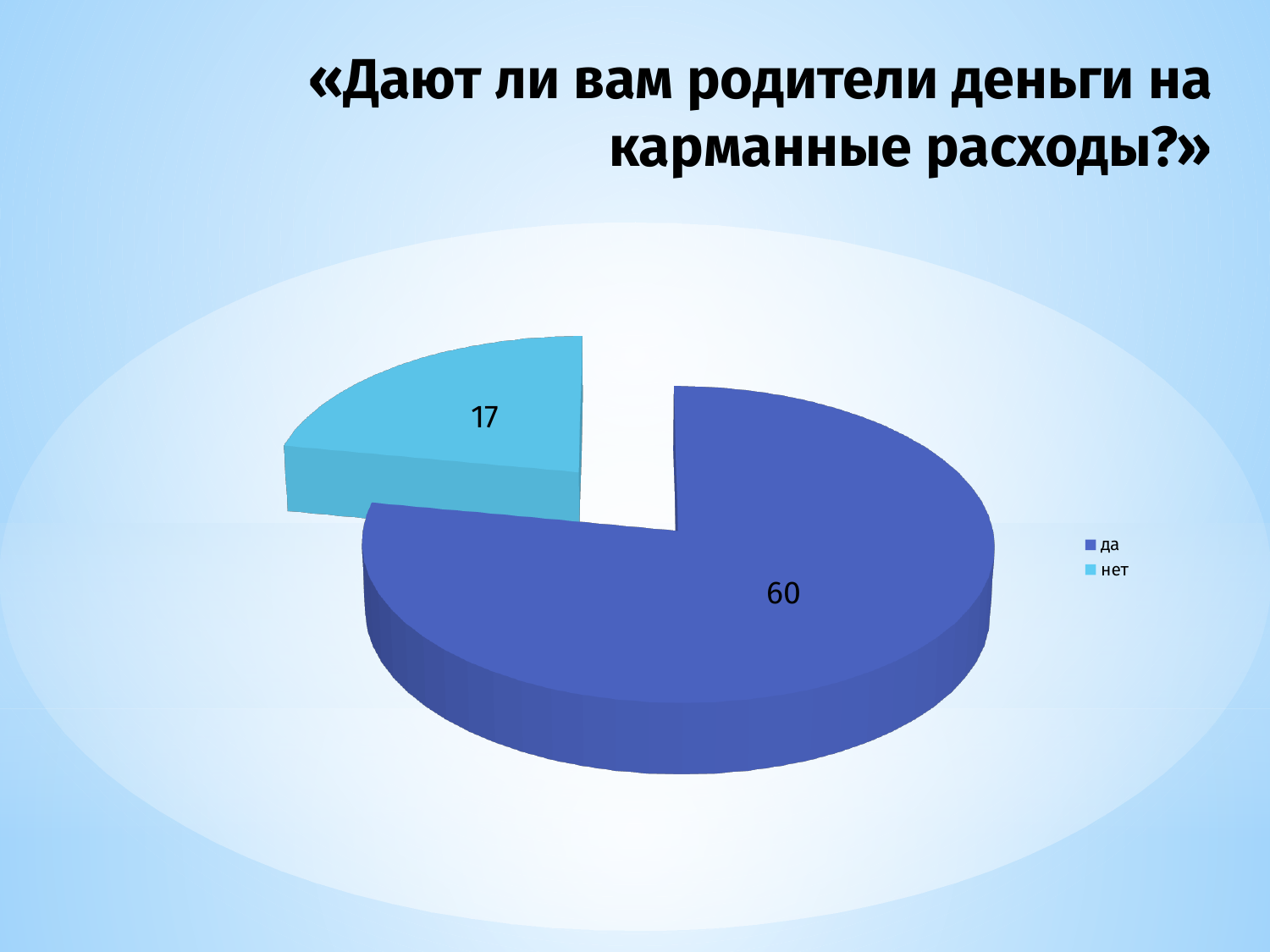

# «Дают ли вам родители деньги на карманные расходы?»

[unsupported chart]